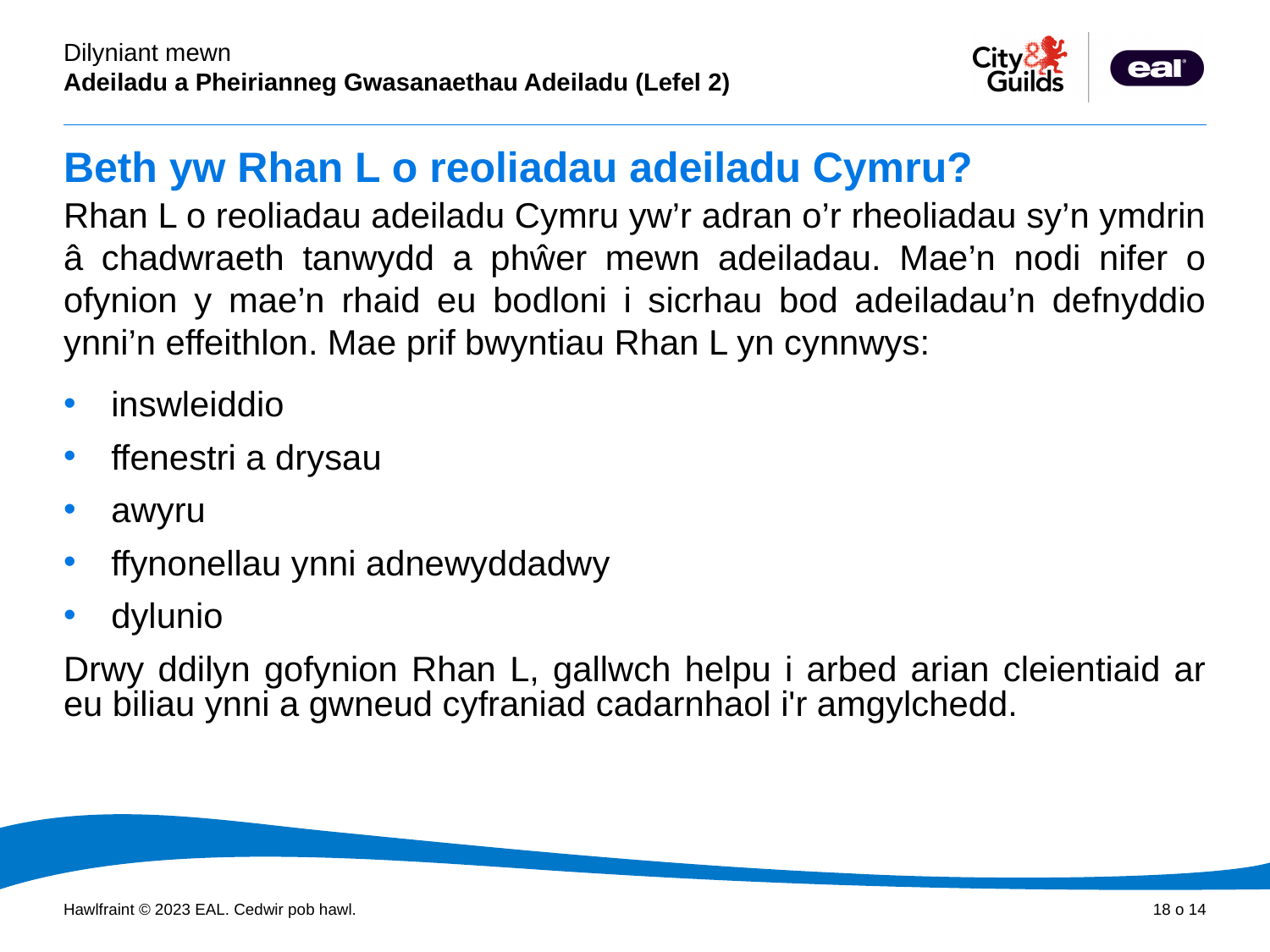

# Beth yw Rhan L o reoliadau adeiladu Cymru?
Rhan L o reoliadau adeiladu Cymru yw’r adran o’r rheoliadau sy’n ymdrin â chadwraeth tanwydd a phŵer mewn adeiladau. Mae’n nodi nifer o ofynion y mae’n rhaid eu bodloni i sicrhau bod adeiladau’n defnyddio ynni’n effeithlon. Mae prif bwyntiau Rhan L yn cynnwys:
inswleiddio
ffenestri a drysau
awyru
ffynonellau ynni adnewyddadwy
dylunio
Drwy ddilyn gofynion Rhan L, gallwch helpu i arbed arian cleientiaid ar eu biliau ynni a gwneud cyfraniad cadarnhaol i'r amgylchedd.